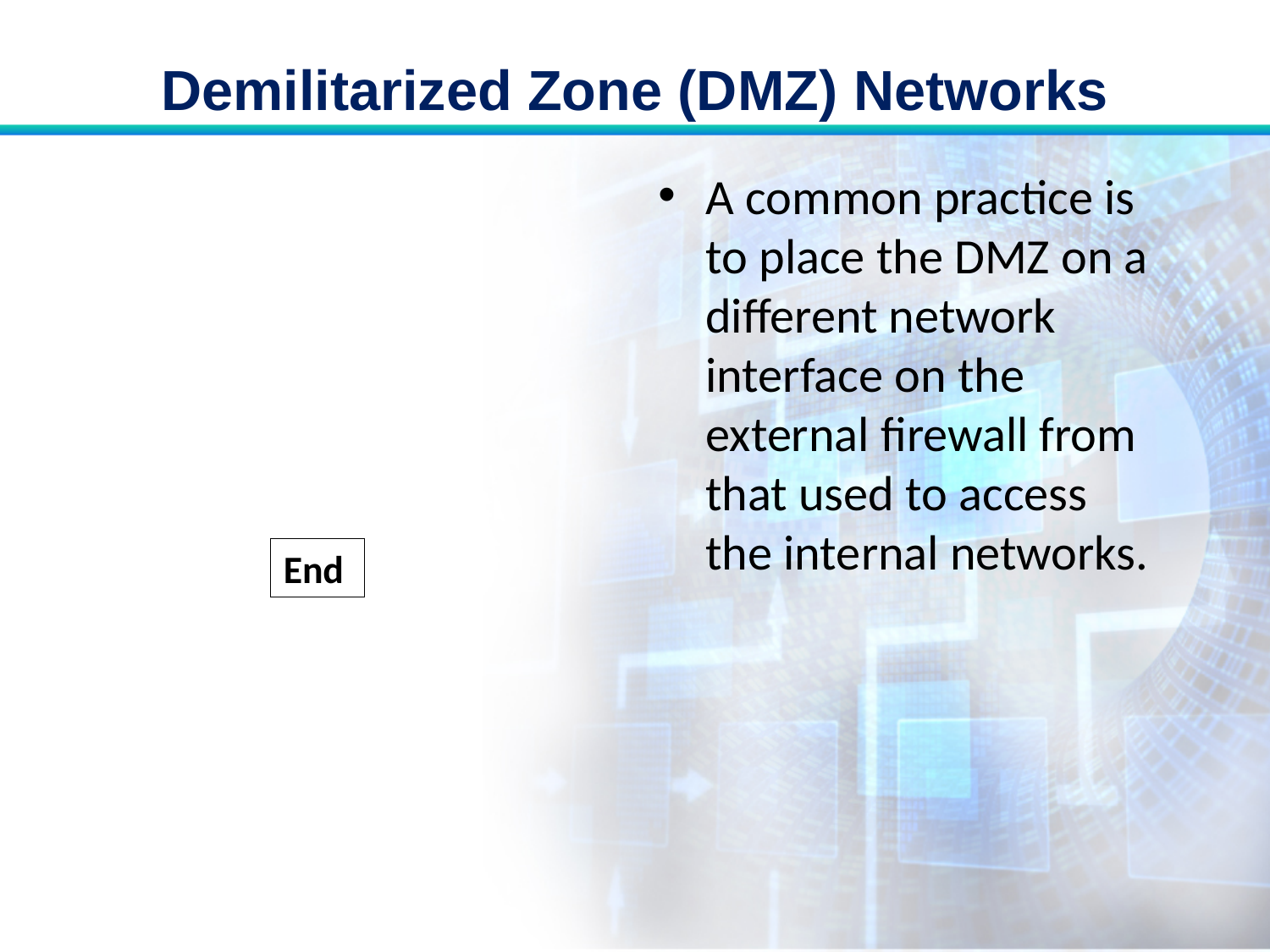

# Demilitarized Zone (DMZ) Networks
A common practice is to place the DMZ on a different network interface on the external firewall from that used to access the internal networks.
End